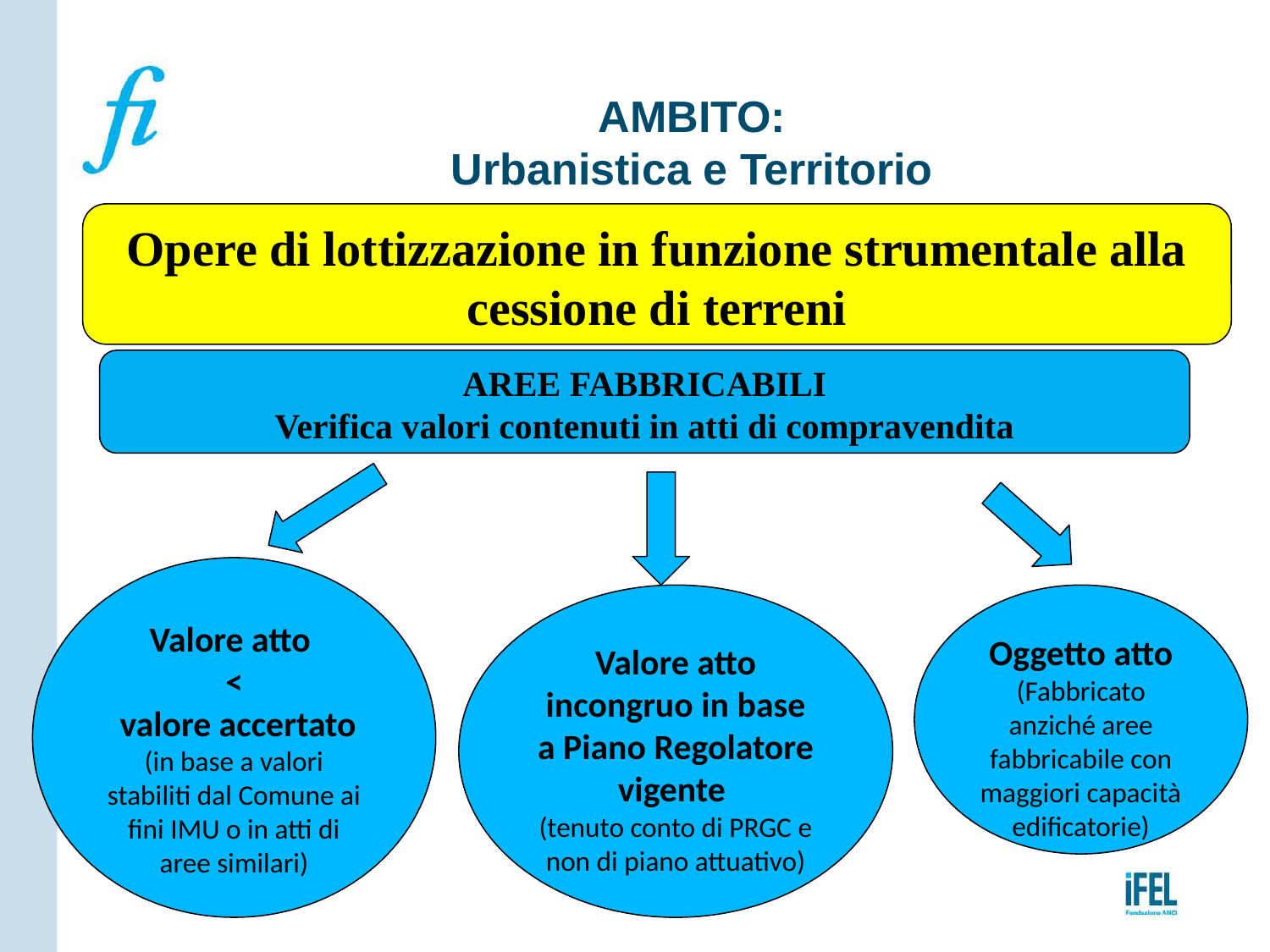

AMBITO:
Urbanistica e Territorio
Opere di lottizzazione in funzione strumentale alla cessione di terreni
AREE FABBRICABILI
Verifica valori contenuti in atti di compravendita

Valore atto
<
 valore accertato
(in base a valori stabiliti dal Comune ai fini IMU o in atti di aree similari)
Valore atto incongruo in base a Piano Regolatore vigente
(tenuto conto di PRGC e non di piano attuativo)
Oggetto atto
(Fabbricato anziché aree fabbricabile con maggiori capacità edificatorie)